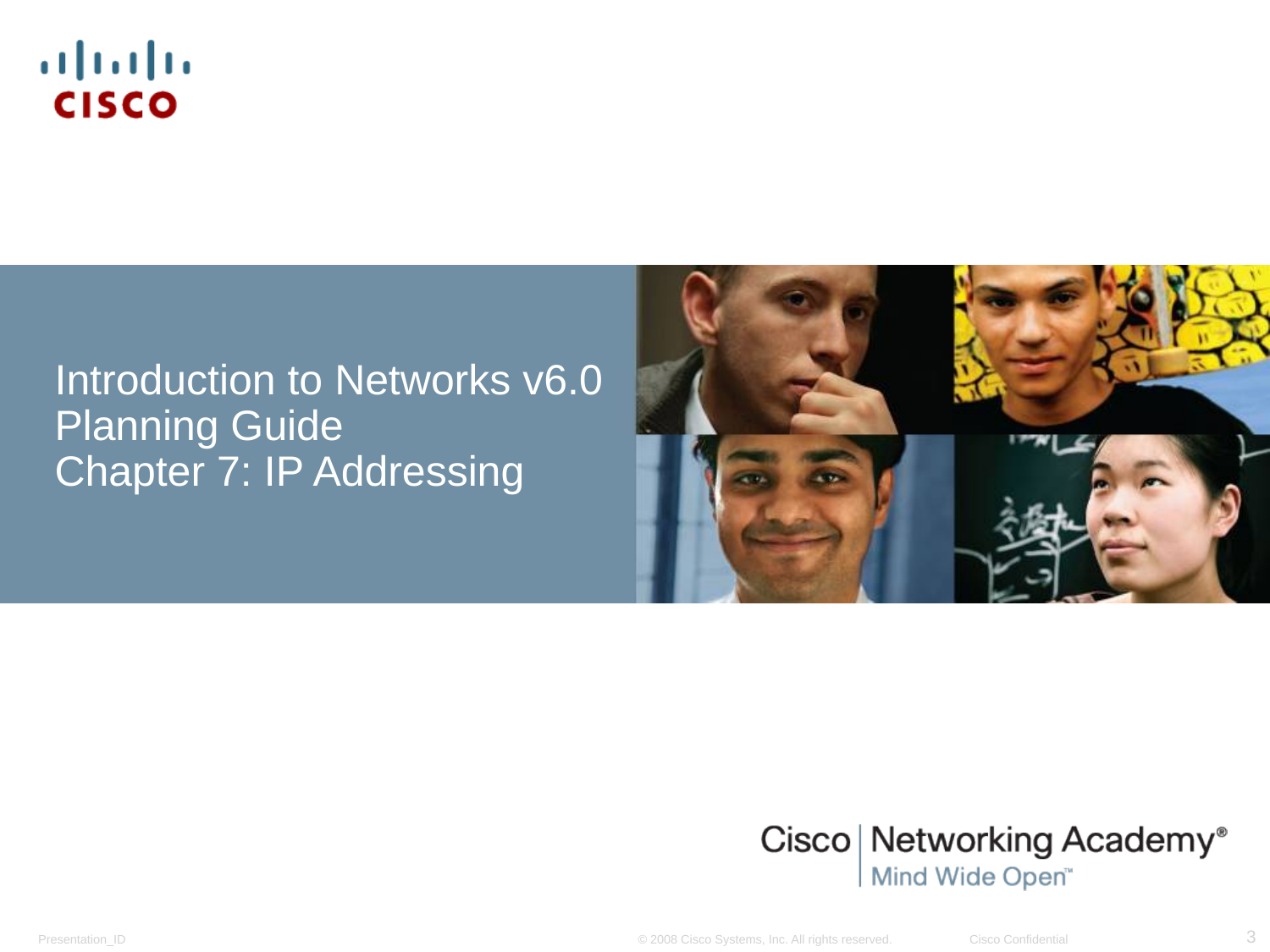

Introduction to Networks v6.0
Planning Guide
Chapter 7: IP Addressing